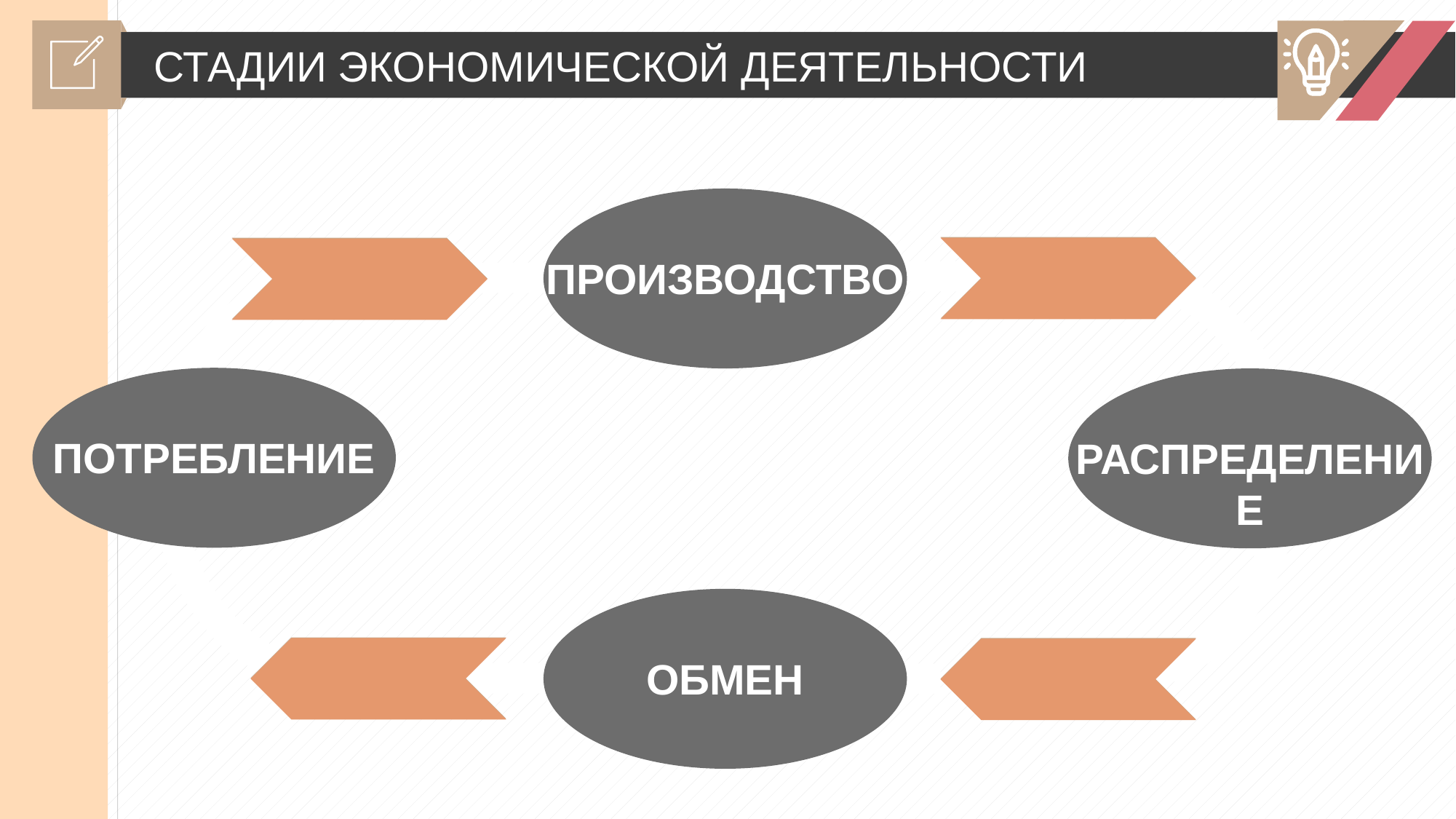

СТАДИИ ЭКОНОМИЧЕСКОЙ ДЕЯТЕЛЬНОСТИ

ПРОИЗВОДСТВО

ПОТРЕБЛЕНИЕ
РАСПРЕДЕЛЕНИЕ

ОБМЕН